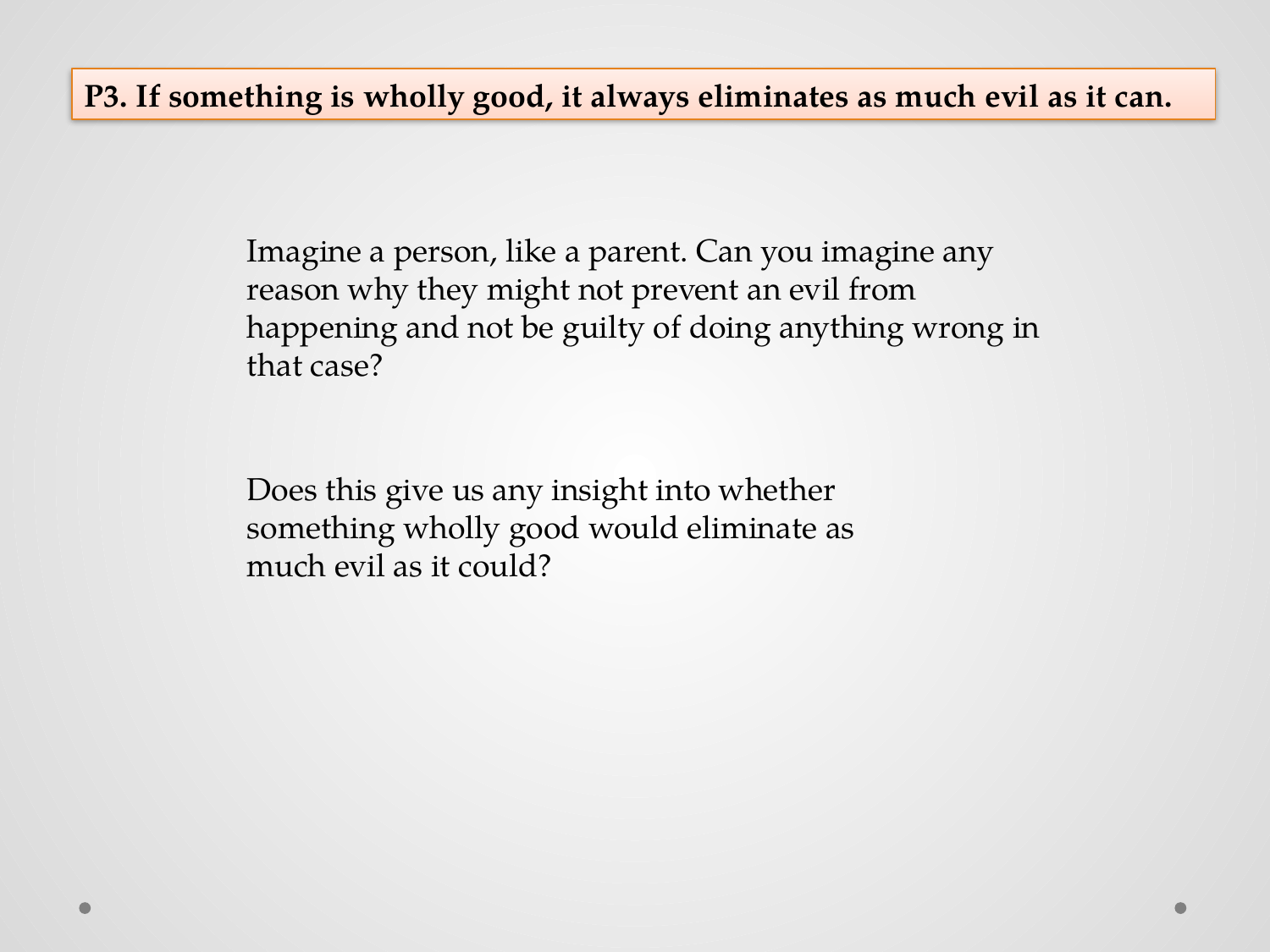

P3. If something is wholly good, it always eliminates as much evil as it can.
Imagine a person, like a parent. Can you imagine any reason why they might not prevent an evil from happening and not be guilty of doing anything wrong in that case?
Does this give us any insight into whether something wholly good would eliminate as much evil as it could?